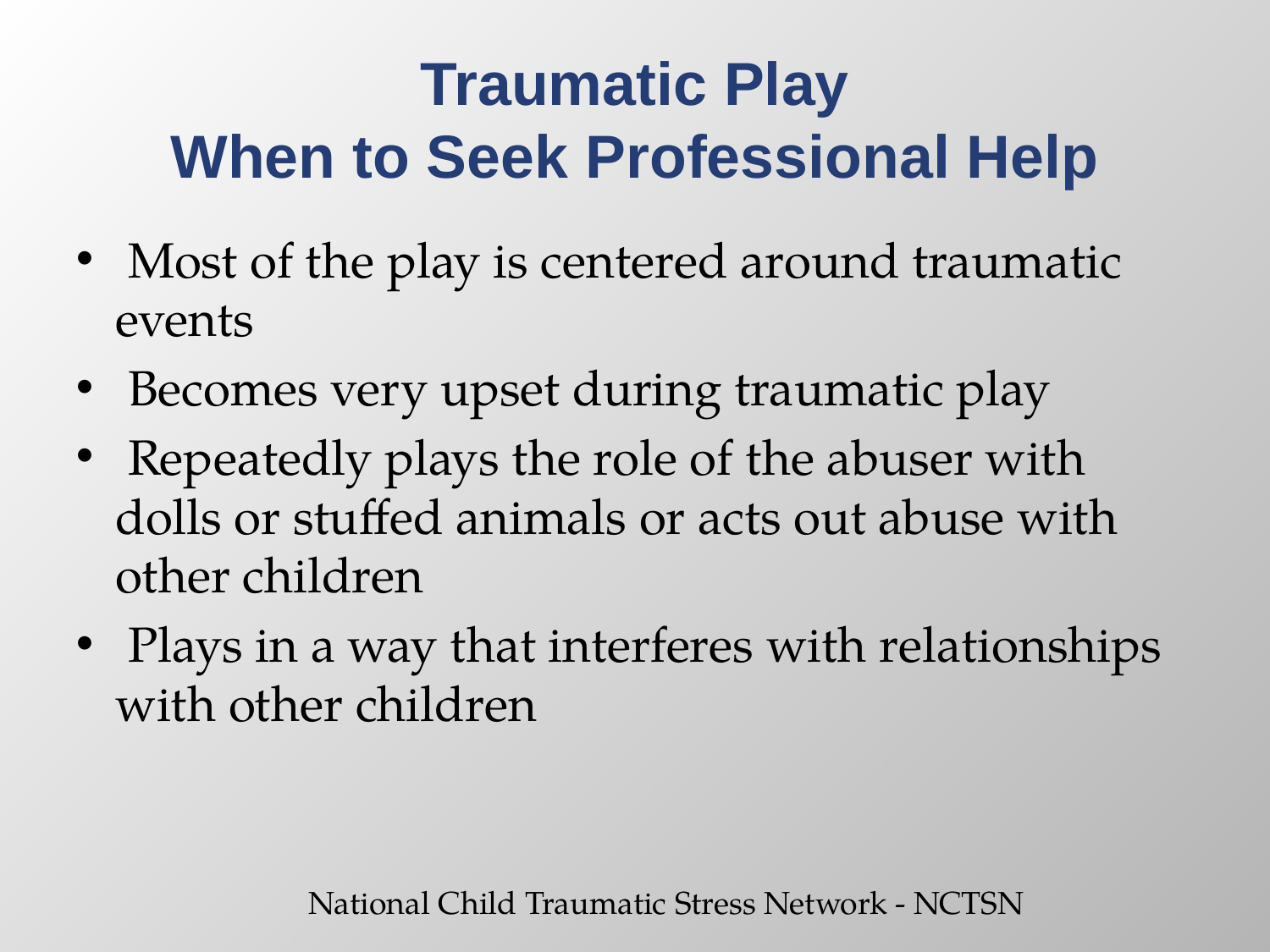

# Traumatic Play When to Seek Professional Help
 Most of the play is centered around traumatic events
 Becomes very upset during traumatic play
 Repeatedly plays the role of the abuser with dolls or stuffed animals or acts out abuse with other children
 Plays in a way that interferes with relationships with other children
National Child Traumatic Stress Network - NCTSN